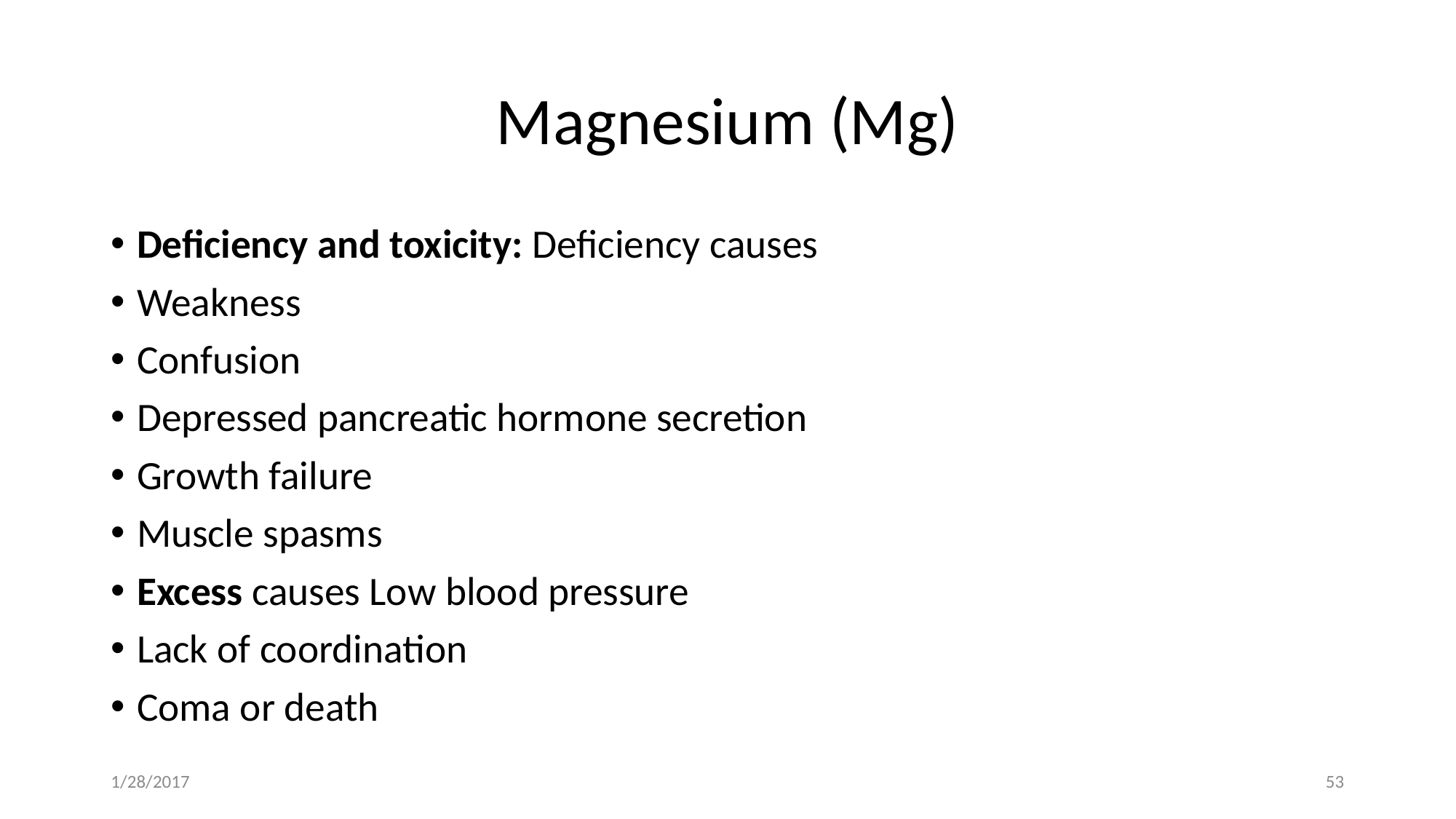

# Magnesium (Mg)
Deficiency and toxicity: Deficiency causes
Weakness
Confusion
Depressed pancreatic hormone secretion
Growth failure
Muscle spasms
Excess causes Low blood pressure
Lack of coordination
Coma or death

1/28/2017
53